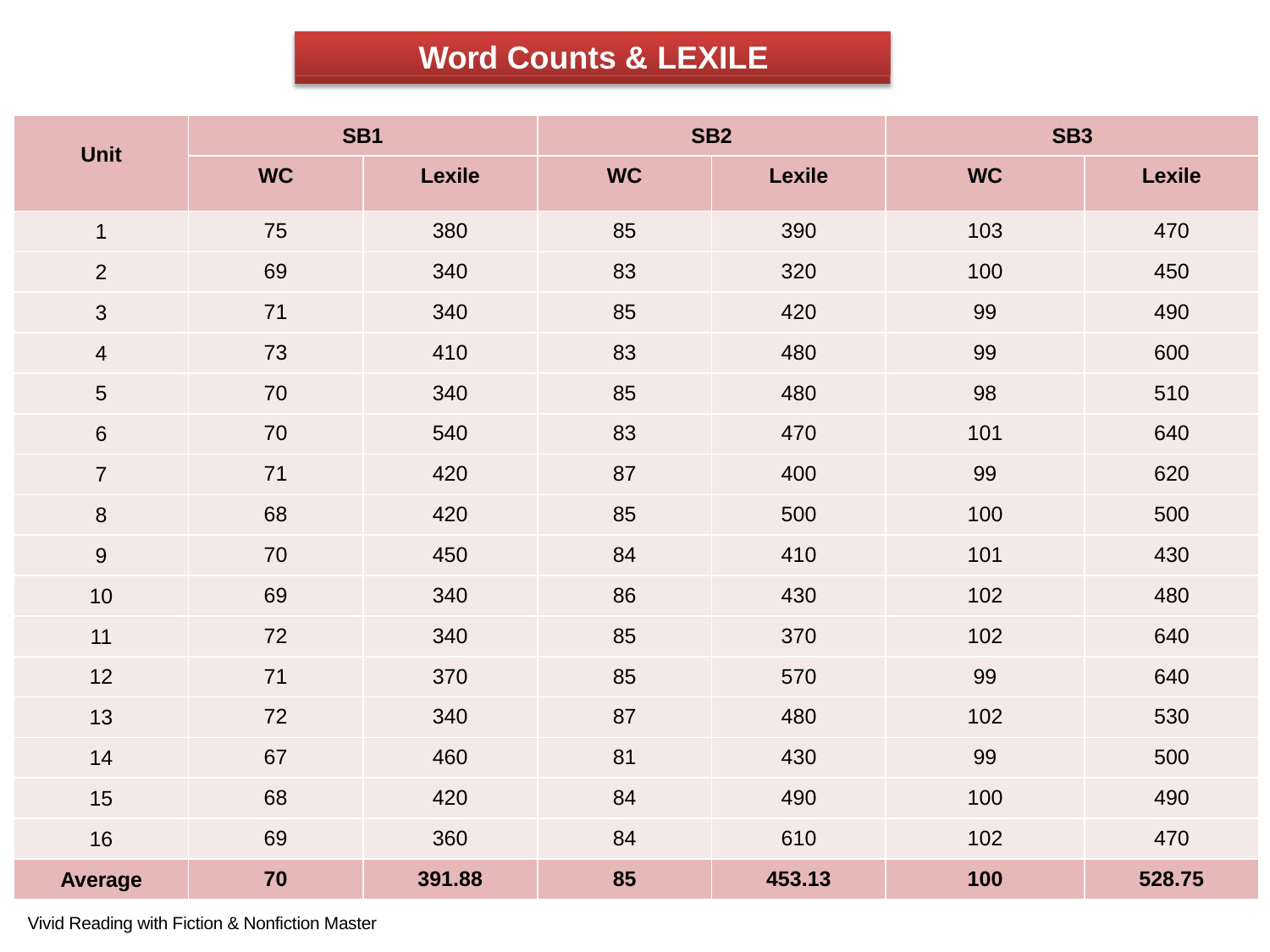

Word Counts & LEXILE
| Unit | SB1 |  | SB2 |  | SB3 |  |
| --- | --- | --- | --- | --- | --- | --- |
|  | WC | Lexile | WC | Lexile | WC | Lexile |
| 1 | 75 | 380 | 85 | 390 | 103 | 470 |
| 2 | 69 | 340 | 83 | 320 | 100 | 450 |
| 3 | 71 | 340 | 85 | 420 | 99 | 490 |
| 4 | 73 | 410 | 83 | 480 | 99 | 600 |
| 5 | 70 | 340 | 85 | 480 | 98 | 510 |
| 6 | 70 | 540 | 83 | 470 | 101 | 640 |
| 7 | 71 | 420 | 87 | 400 | 99 | 620 |
| 8 | 68 | 420 | 85 | 500 | 100 | 500 |
| 9 | 70 | 450 | 84 | 410 | 101 | 430 |
| 10 | 69 | 340 | 86 | 430 | 102 | 480 |
| 11 | 72 | 340 | 85 | 370 | 102 | 640 |
| 12 | 71 | 370 | 85 | 570 | 99 | 640 |
| 13 | 72 | 340 | 87 | 480 | 102 | 530 |
| 14 | 67 | 460 | 81 | 430 | 99 | 500 |
| 15 | 68 | 420 | 84 | 490 | 100 | 490 |
| 16 | 69 | 360 | 84 | 610 | 102 | 470 |
| Average | 70 | 391.88 | 85 | 453.13 | 100 | 528.75 |
Vivid Reading with Fiction & Nonfiction Master